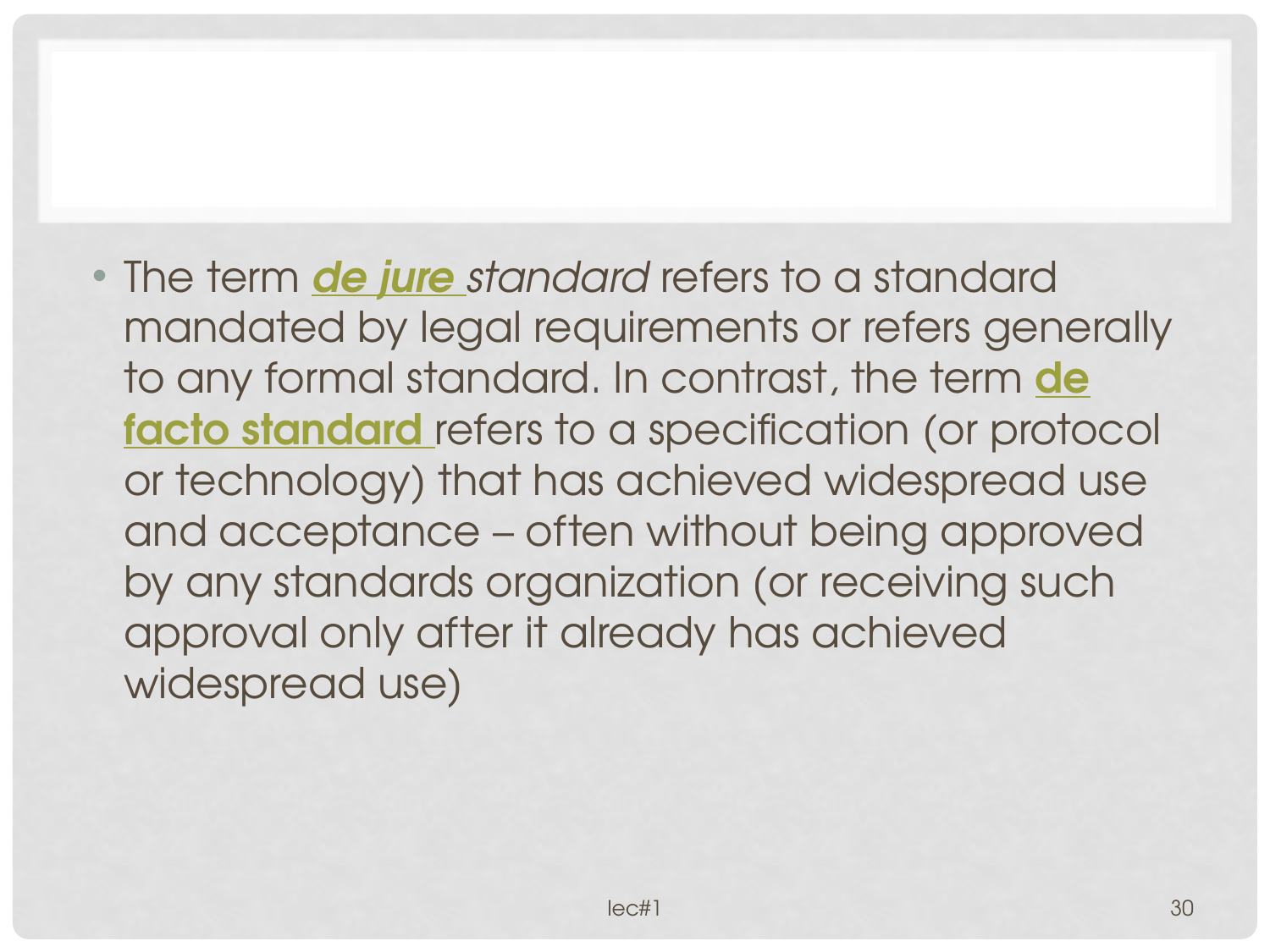

The term de jure standard refers to a standard mandated by legal requirements or refers generally to any formal standard. In contrast, the term de facto standard refers to a specification (or protocol or technology) that has achieved widespread use and acceptance – often without being approved by any standards organization (or receiving such approval only after it already has achieved widespread use)
lec#1
30